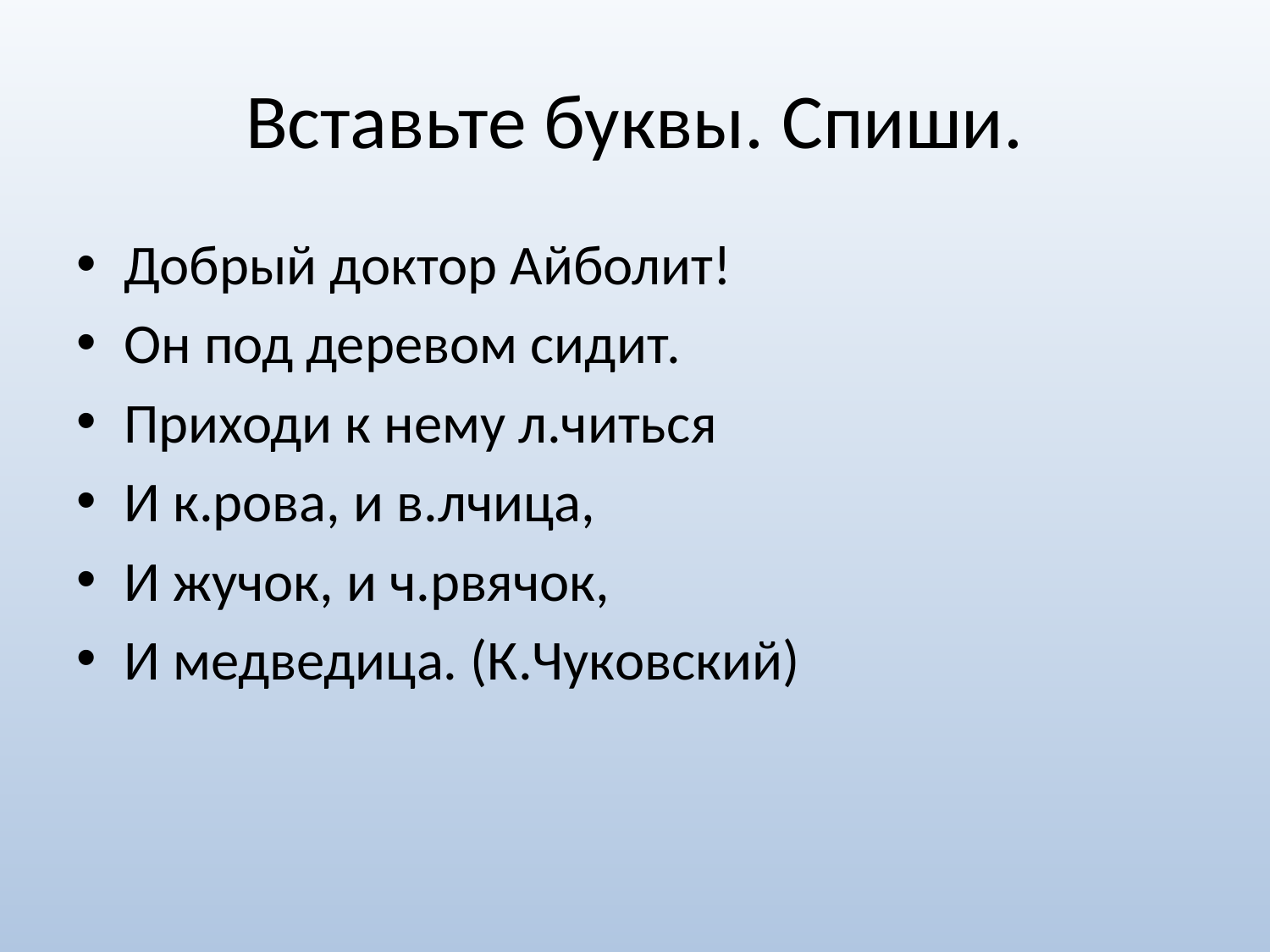

# Вставьте буквы. Спиши.
Добрый доктор Айболит!
Он под деревом сидит.
Приходи к нему л.читься
И к.рова, и в.лчица,
И жучок, и ч.рвячок,
И медведица. (К.Чуковский)